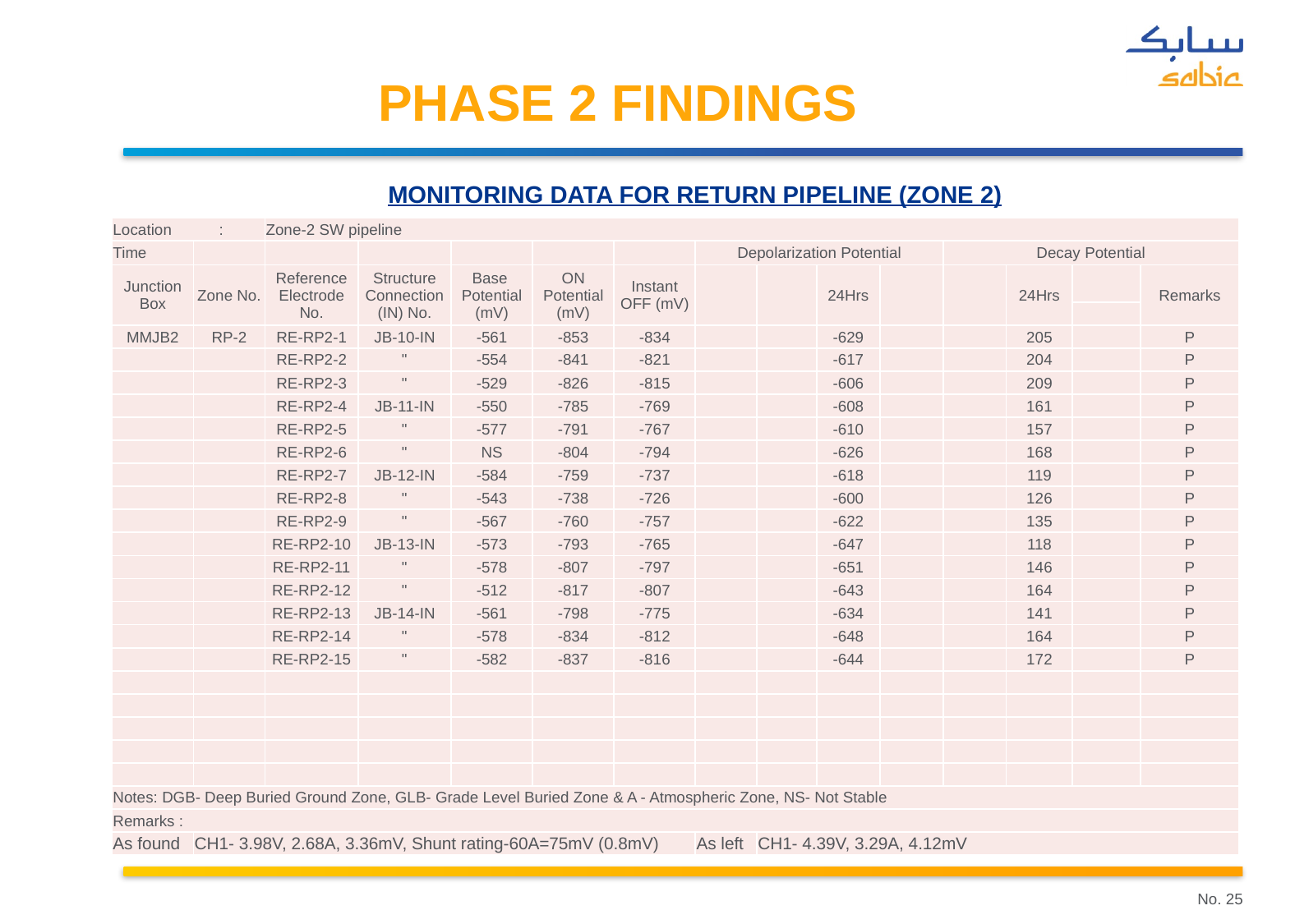

# PHASE 2 FINDINGS
MONITORING DATA FOR RETURN PIPELINE (ZONE 2)

| Location : |  | Zone-2 SW pipeline |  |  |  |  |  |  |  |  |  |  |  |  |
| --- | --- | --- | --- | --- | --- | --- | --- | --- | --- | --- | --- | --- | --- | --- |
| Time |  |  |  |  |  |  | Depolarization Potential |  |  |  | Decay Potential |  |  |  |
| Junction Box | Zone No. | Reference Electrode No. | Structure Connection (IN) No. | Base Potential (mV) | ON Potential (mV) | Instant OFF (mV) |  |  | 24Hrs |  |  | 24Hrs |  | Remarks |
|  |  |  |  |  |  |  |  |  |  |  |  |  |  |  |
| MMJB2 | RP-2 | RE-RP2-1 | JB-10-IN | -561 | -853 | -834 |  |  | -629 |  |  | 205 |  | P |
|  |  | RE-RP2-2 | " | -554 | -841 | -821 |  |  | -617 |  |  | 204 |  | P |
|  |  | RE-RP2-3 | " | -529 | -826 | -815 |  |  | -606 |  |  | 209 |  | P |
|  |  | RE-RP2-4 | JB-11-IN | -550 | -785 | -769 |  |  | -608 |  |  | 161 |  | P |
|  |  | RE-RP2-5 | " | -577 | -791 | -767 |  |  | -610 |  |  | 157 |  | P |
|  |  | RE-RP2-6 | " | NS | -804 | -794 |  |  | -626 |  |  | 168 |  | P |
|  |  | RE-RP2-7 | JB-12-IN | -584 | -759 | -737 |  |  | -618 |  |  | 119 |  | P |
|  |  | RE-RP2-8 | " | -543 | -738 | -726 |  |  | -600 |  |  | 126 |  | P |
|  |  | RE-RP2-9 | " | -567 | -760 | -757 |  |  | -622 |  |  | 135 |  | P |
|  |  | RE-RP2-10 | JB-13-IN | -573 | -793 | -765 |  |  | -647 |  |  | 118 |  | P |
|  |  | RE-RP2-11 | " | -578 | -807 | -797 |  |  | -651 |  |  | 146 |  | P |
|  |  | RE-RP2-12 | " | -512 | -817 | -807 |  |  | -643 |  |  | 164 |  | P |
|  |  | RE-RP2-13 | JB-14-IN | -561 | -798 | -775 |  |  | -634 |  |  | 141 |  | P |
|  |  | RE-RP2-14 | " | -578 | -834 | -812 |  |  | -648 |  |  | 164 |  | P |
|  |  | RE-RP2-15 | " | -582 | -837 | -816 |  |  | -644 |  |  | 172 |  | P |
|  |  |  |  |  |  |  |  |  |  |  |  |  |  |  |
|  |  |  |  |  |  |  |  |  |  |  |  |  |  |  |
|  |  |  |  |  |  |  |  |  |  |  |  |  |  |  |
|  |  |  |  |  |  |  |  |  |  |  |  |  |  |  |
|  |  |  |  |  |  |  |  |  |  |  |  |  |  |  |
| Notes: DGB- Deep Buried Ground Zone, GLB- Grade Level Buried Zone & A - Atmospheric Zone, NS- Not Stable |  |  |  |  |  |  |  |  |  |  |  |  |  |  |
| Remarks : |  |  |  |  |  |  |  |  |  |  |  |  |  |  |
| As found | CH1- 3.98V, 2.68A, 3.36mV, Shunt rating-60A=75mV (0.8mV) |  |  |  |  |  | As left | CH1- 4.39V, 3.29A, 4.12mV |  |  |  |  |  |  |